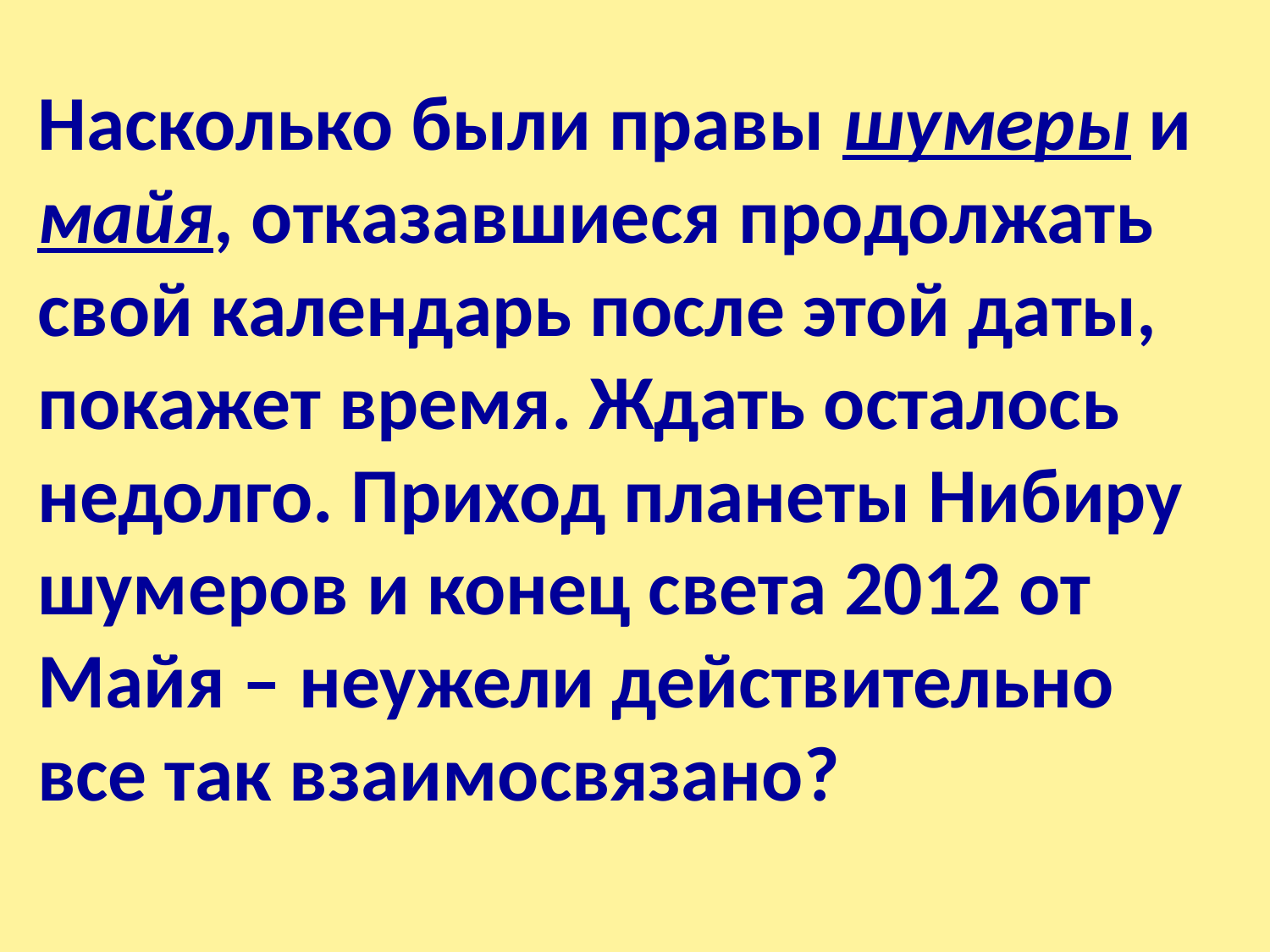

Насколько были правы шумеры и майя, отказавшиеся продолжать свой календарь после этой даты, покажет время. Ждать осталось недолго. Приход планеты Нибиру шумеров и конец света 2012 от Майя – неужели действительно все так взаимосвязано?